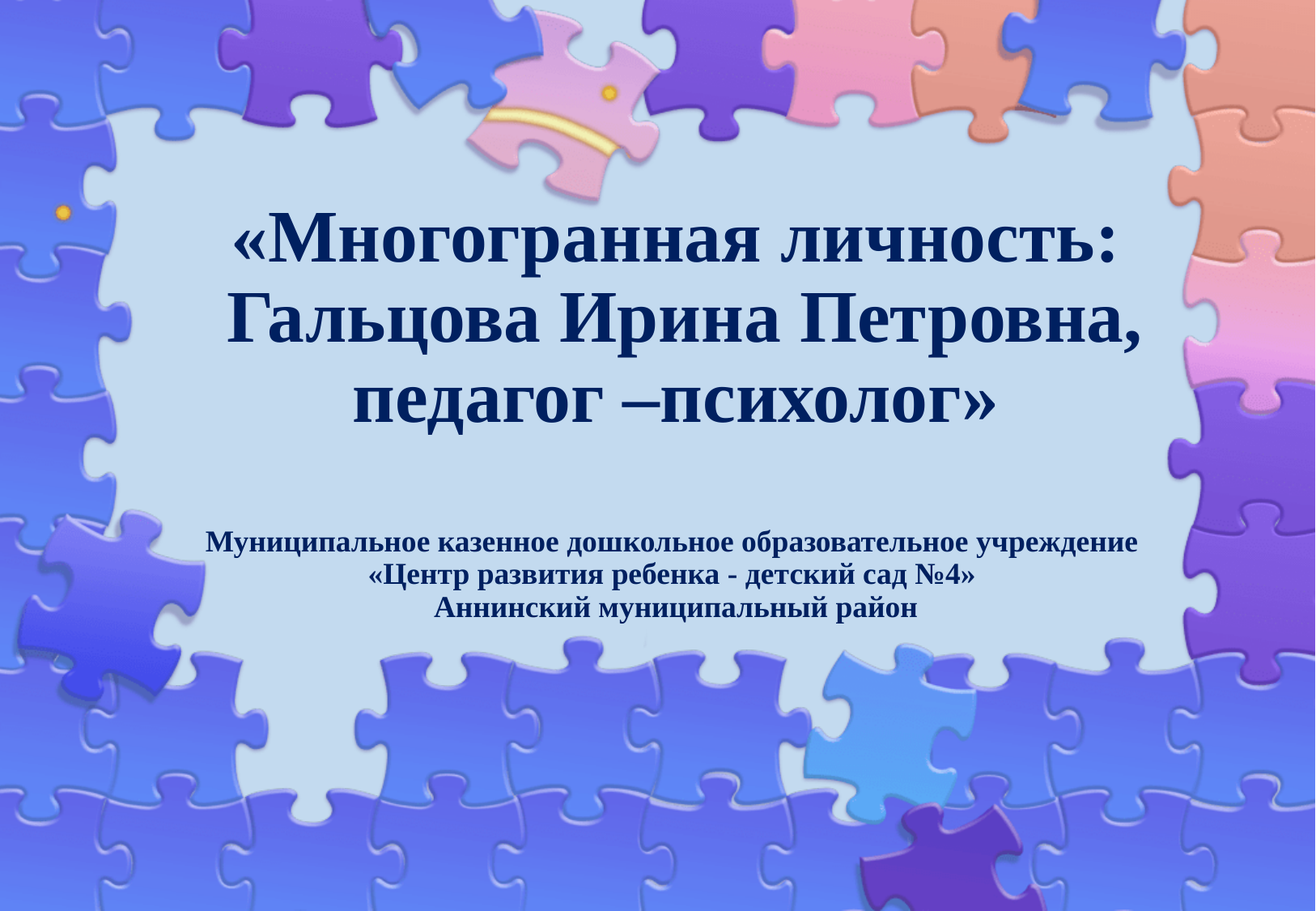

# «Многогранная личность: Гальцова Ирина Петровна, педагог –психолог» Муниципальное казенное дошкольное образовательное учреждение «Центр развития ребенка - детский сад №4» Аннинский муниципальный район